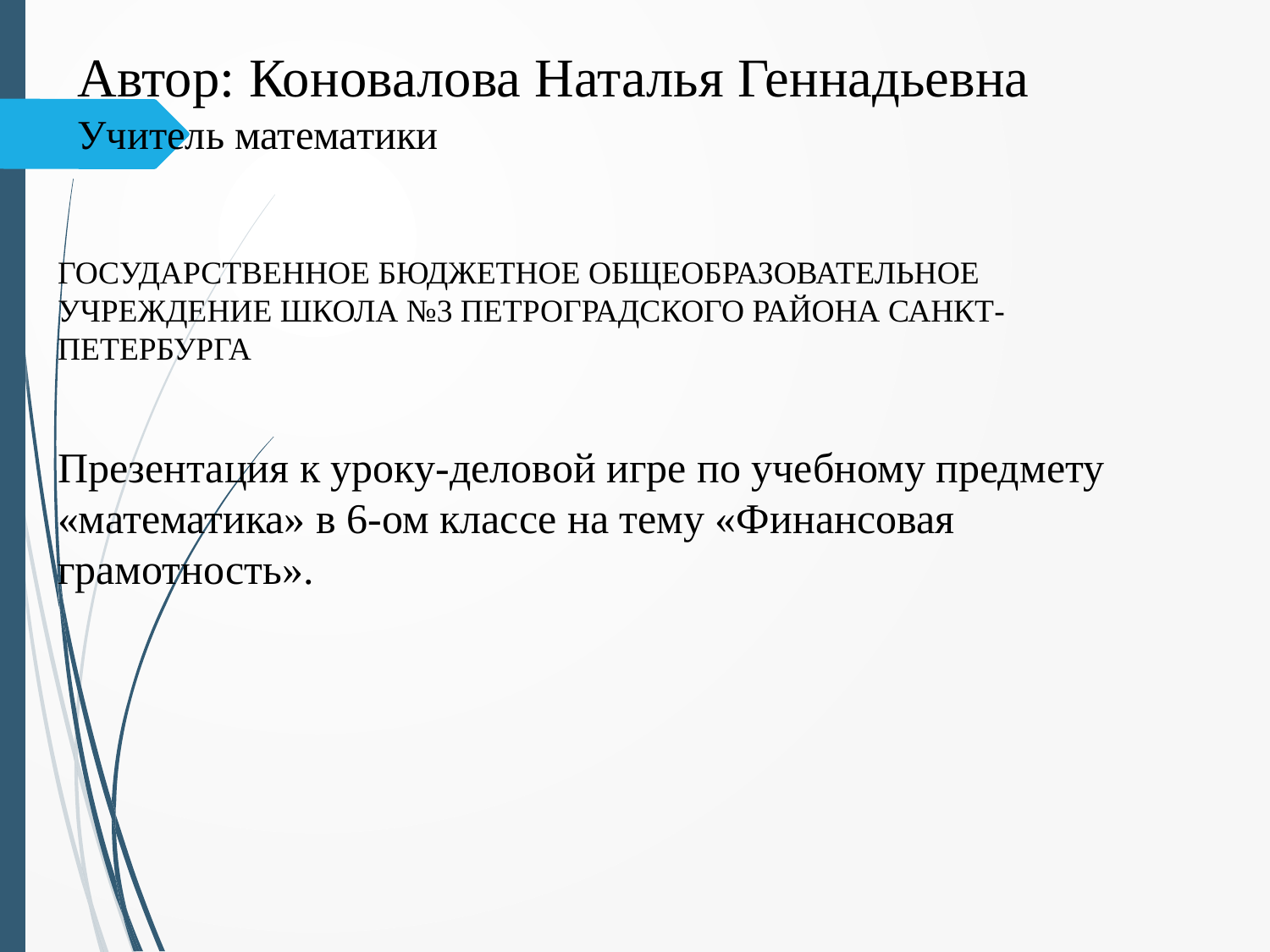

# Автор: Коновалова Наталья Геннадьевна Учитель математики
ГОСУДАРСТВЕННОЕ БЮДЖЕТНОЕ ОБЩЕОБРАЗОВАТЕЛЬНОЕ УЧРЕЖДЕНИЕ ШКОЛА №3 ПЕТРОГРАДСКОГО РАЙОНА САНКТ-ПЕТЕРБУРГА

Презентация к уроку-деловой игре по учебному предмету «математика» в 6-ом классе на тему «Финансовая грамотность».